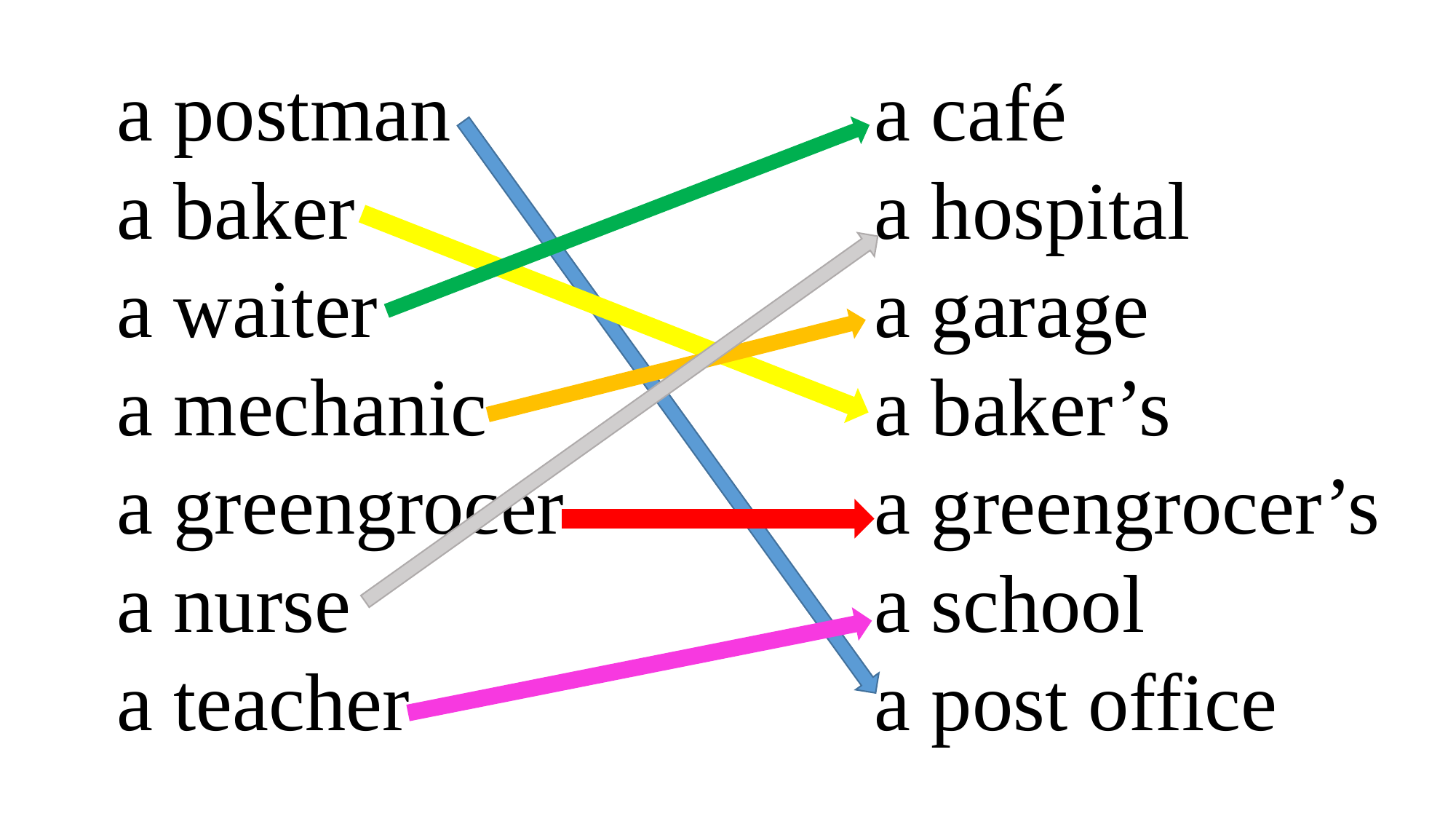

a postman
a baker
a waiter
a mechanic
a greengrocer
a nurse
a teacher
a café
a hospital
a garage
a baker’s
a greengrocer’s
a school
a post office